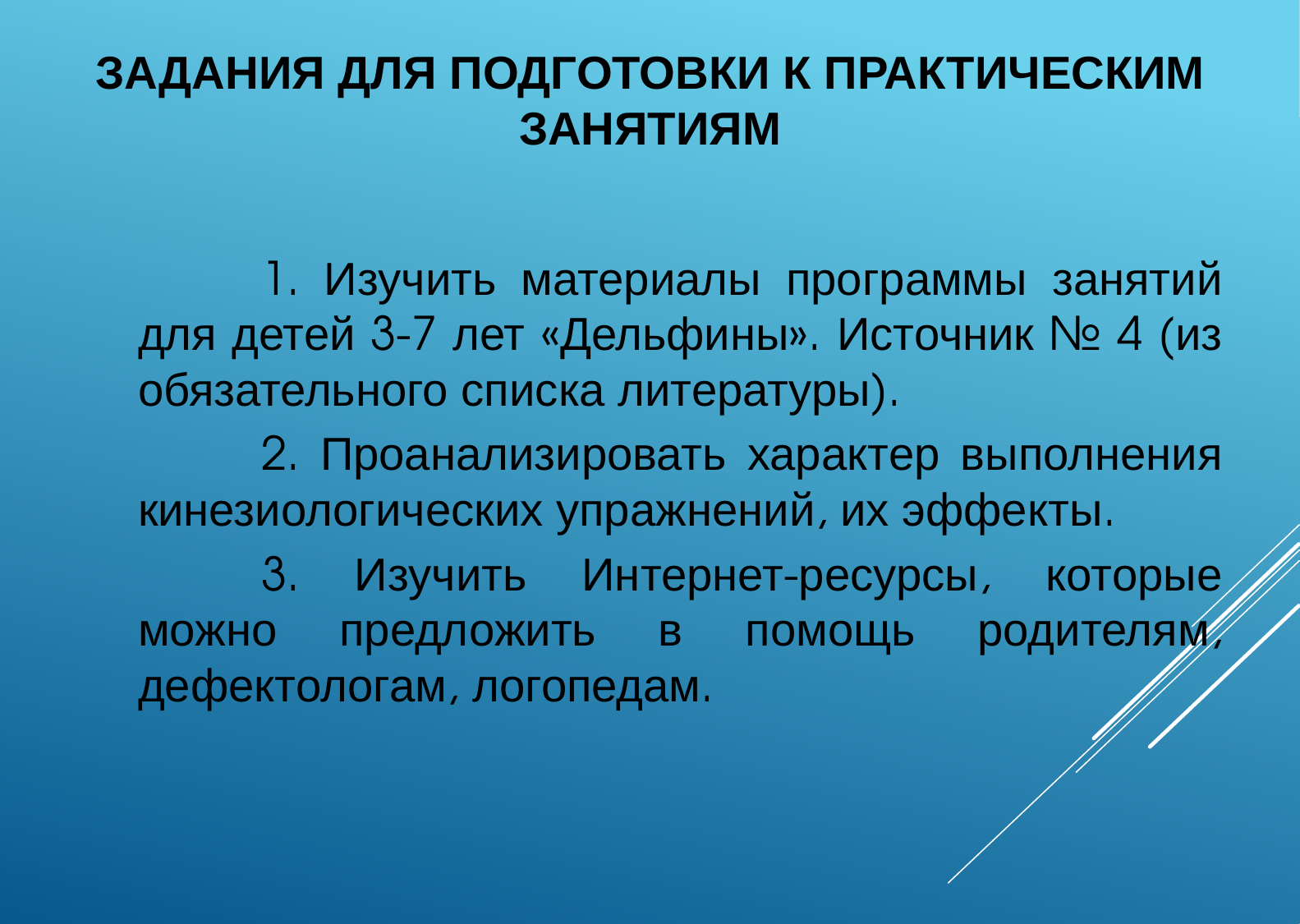

# Задания для подготовки к практическим занятиям
	1. Изучить материалы программы занятий для детей 3-7 лет «Дельфины». Источник № 4 (из обязательного списка литературы).
	2. Проанализировать характер выполнения кинезиологических упражнений, их эффекты.
	3. Изучить Интернет-ресурсы, которые можно предложить в помощь родителям, дефектологам, логопедам.